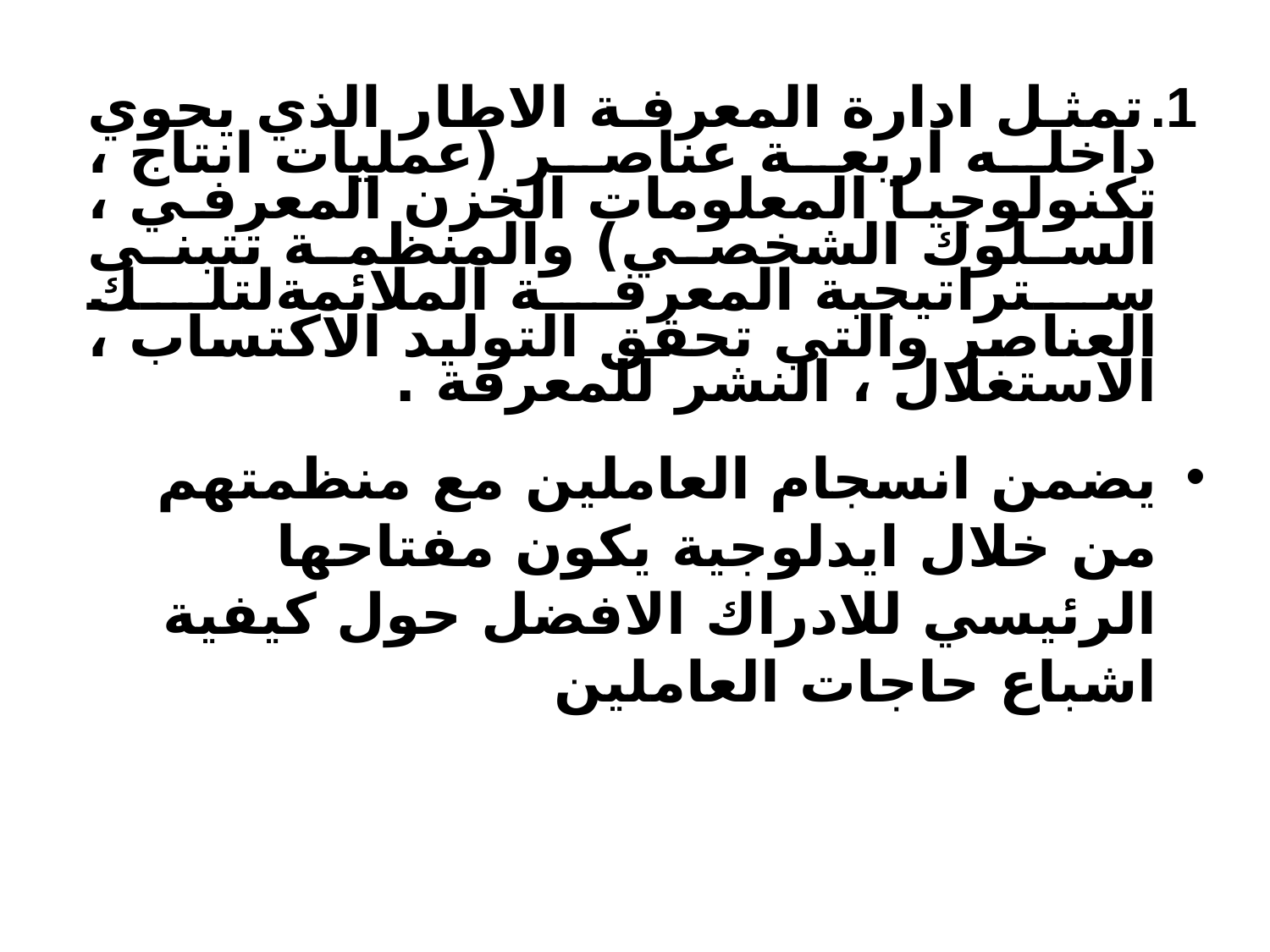

تمثل ادارة المعرفة الاطار الذي يحوي داخله اربعة عناصر (عمليات انتاج ، تكنولوجيا المعلومات الخزن المعرفي ، السلوك الشخصي) والمنظمة تتبنى ستراتيجية المعرفة الملائمةلتلك العناصر والتي تحقق التوليد الاكتساب ، الاستغلال ، النشر للمعرفة .
يضمن انسجام العاملين مع منظمتهم من خلال ايدلوجية يكون مفتاحها الرئيسي للادراك الافضل حول كيفية اشباع حاجات العاملين